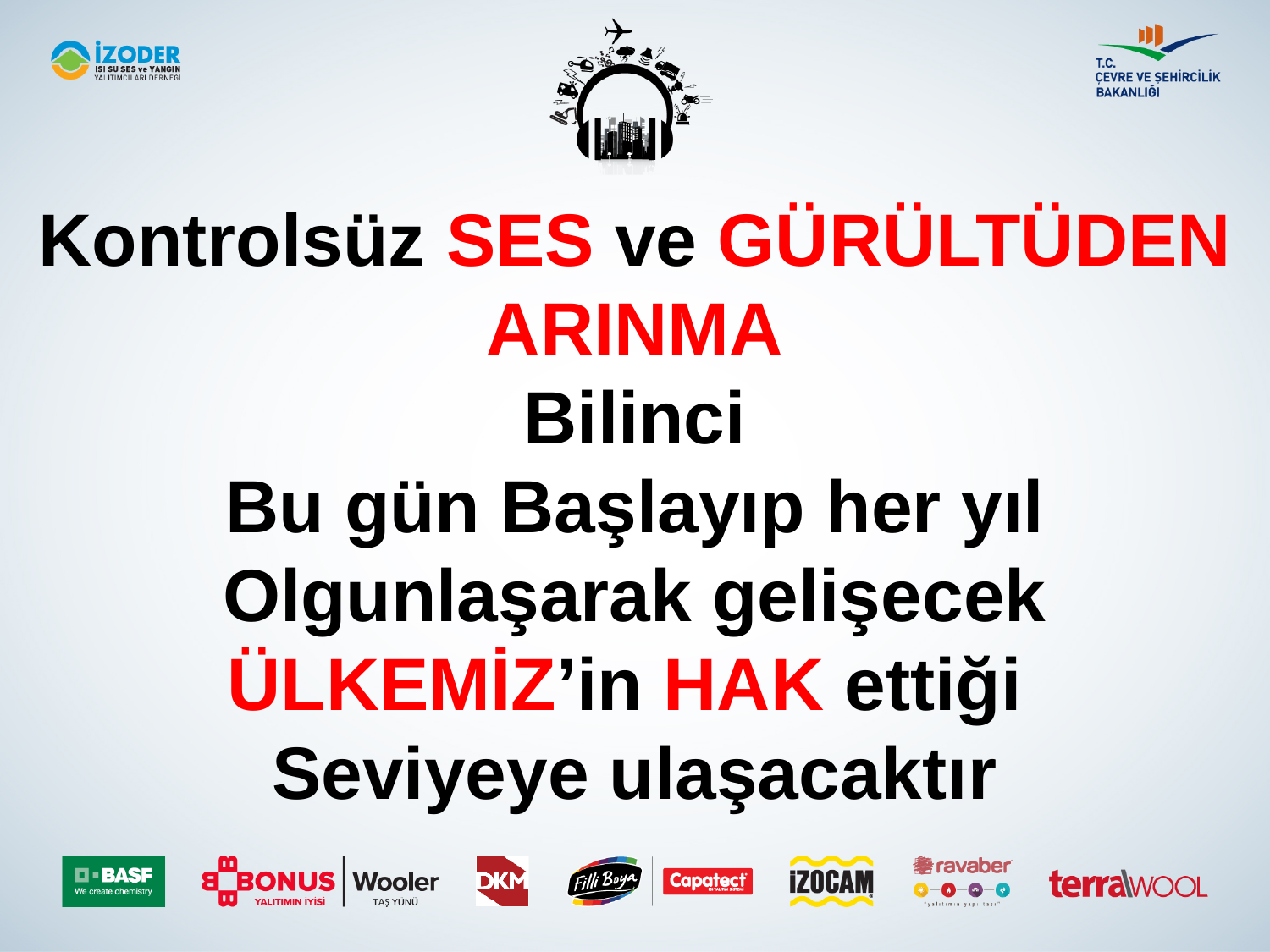

Kontrolsüz SES ve GÜRÜLTÜDEN
ARINMA
Bilinci
Bu gün Başlayıp her yıl
Olgunlaşarak gelişecek
ÜLKEMİZ’in HAK ettiği
Seviyeye ulaşacaktır